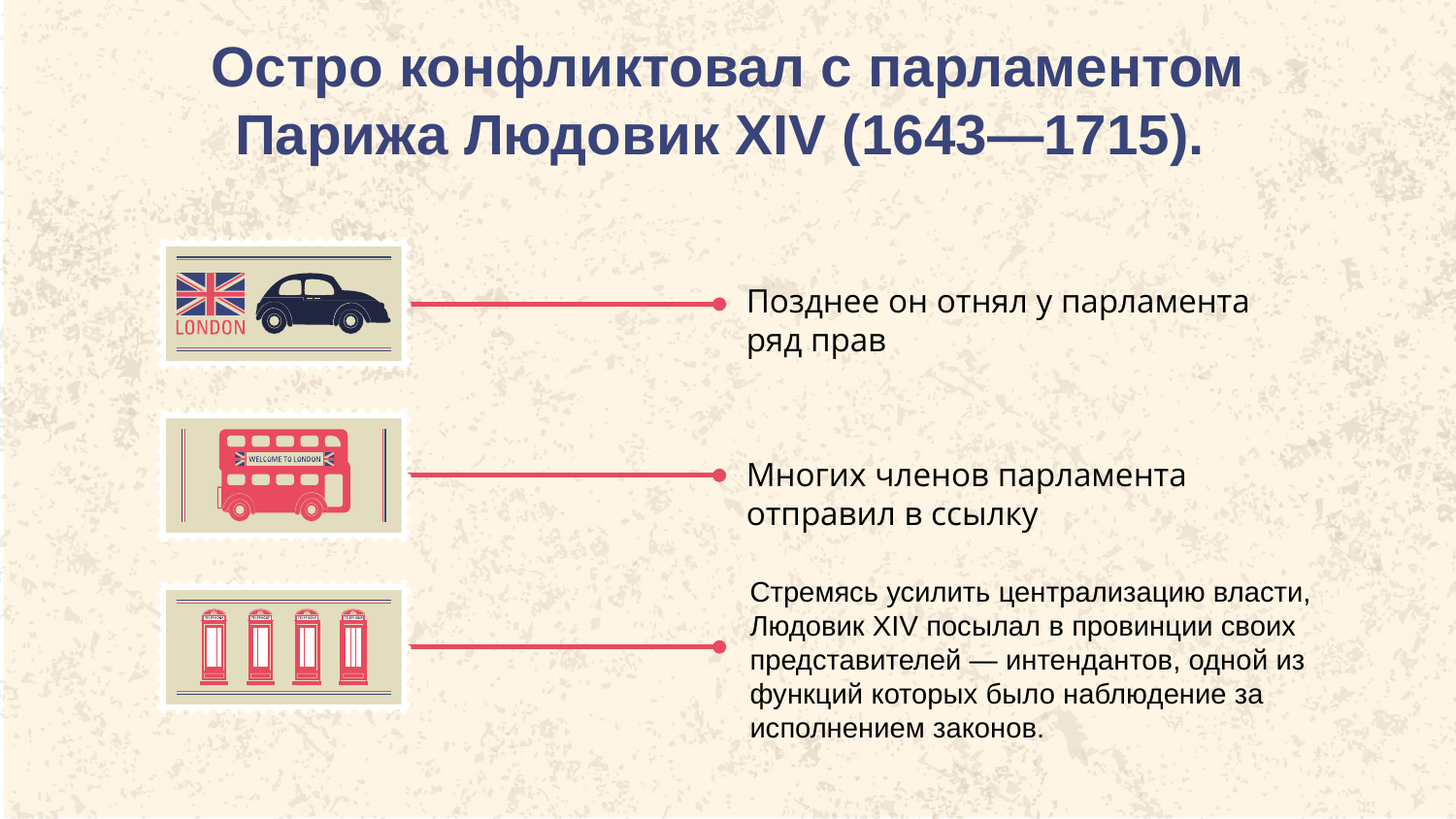

# Остро конфликтовал с парламентом Парижа Людовик XIV (1643—1715).

Позднее он отнял у парламента ряд прав

Многих членов парламента отправил в ссылку
Стремясь усилить цен­трализацию власти, Людовик XIV посылал в провинции своих представителей — интендантов, одной из функций которых было наблю­дение за исполнением законов.